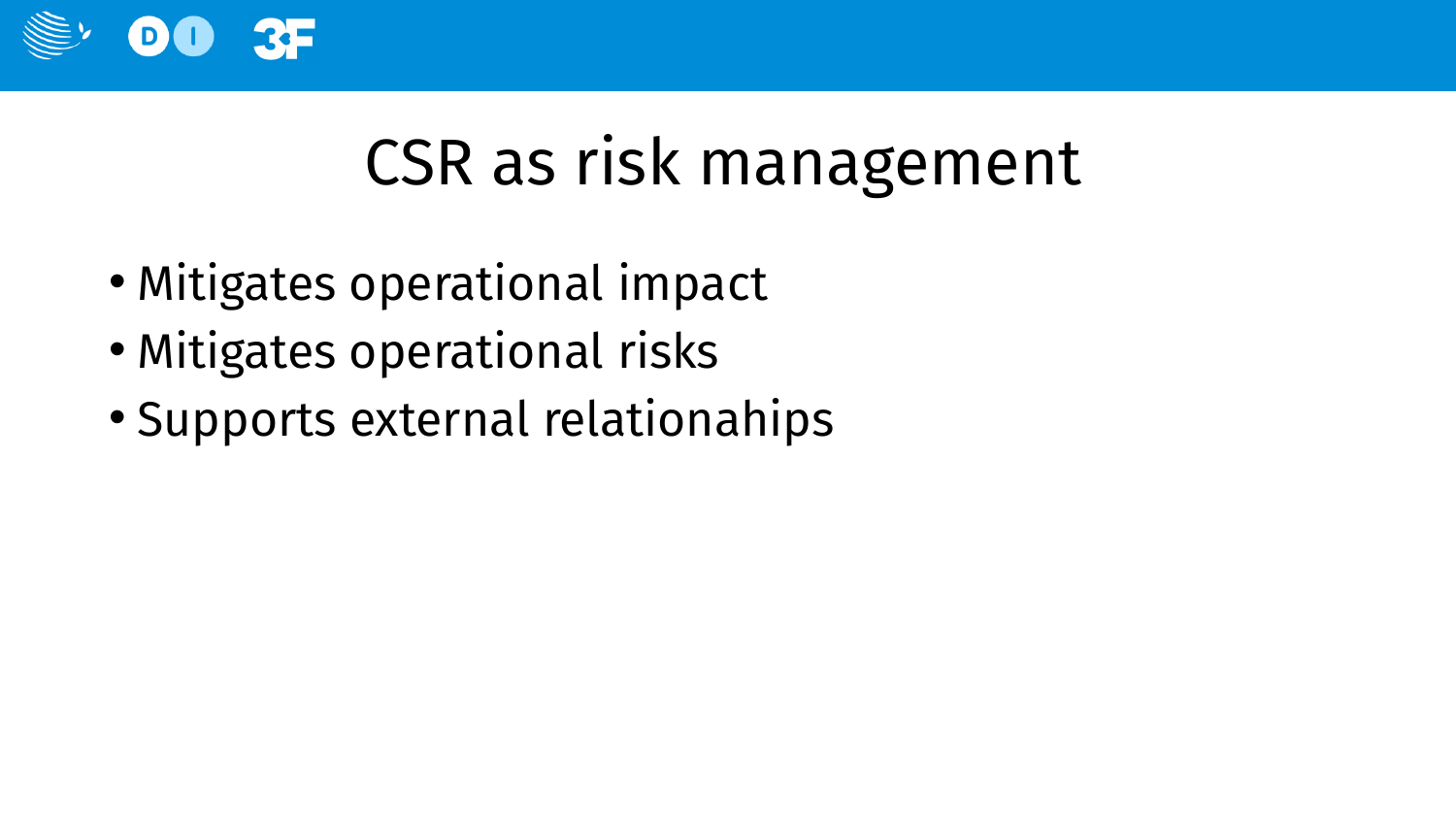

# CSR as risk management
Mitigates operational impact
Mitigates operational risks
Supports external relationahips